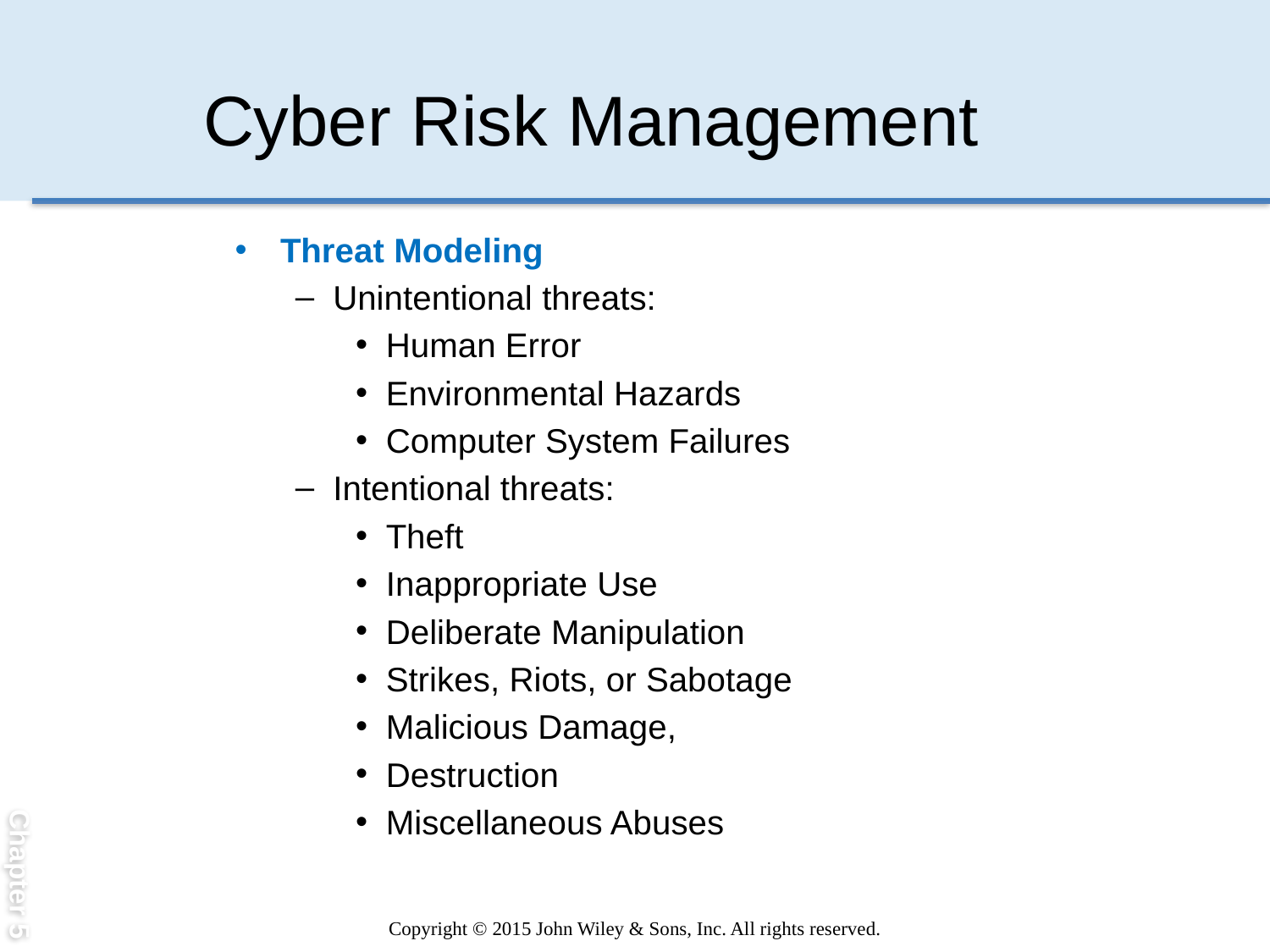

Chapter 5
# Cyber Risk Management
Threat Modeling
Unintentional threats:
Human Error
Environmental Hazards
Computer System Failures
Intentional threats:
Theft
Inappropriate Use
Deliberate Manipulation
Strikes, Riots, or Sabotage
Malicious Damage,
Destruction
Miscellaneous Abuses